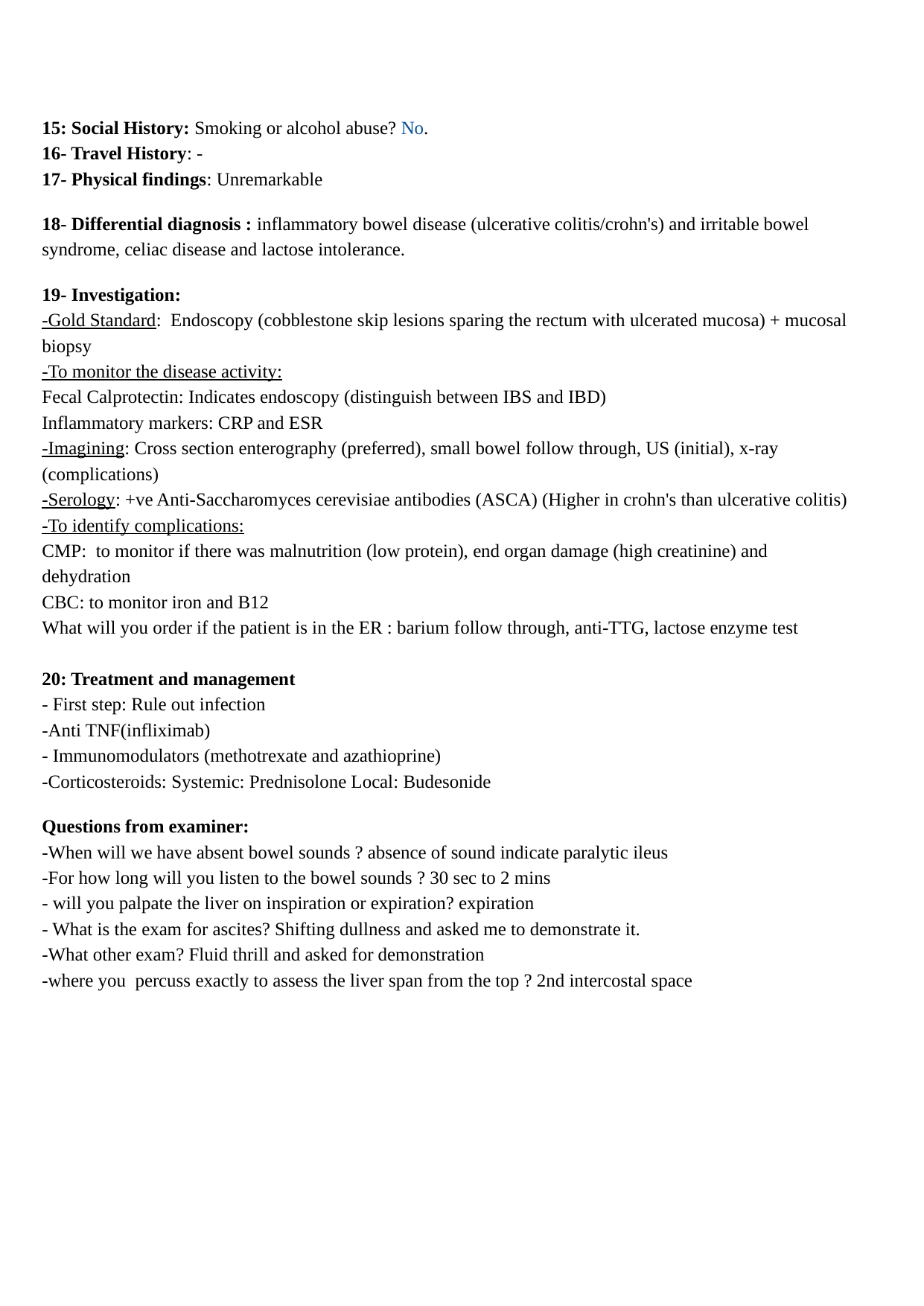

15: Social History: Smoking or alcohol abuse? No.
16- Travel History: -
17- Physical findings: Unremarkable

18- Differential diagnosis : inflammatory bowel disease (ulcerative colitis/crohn's) and irritable bowel syndrome, celiac disease and lactose intolerance.

19- Investigation:
-Gold Standard:  Endoscopy (cobblestone skip lesions sparing the rectum with ulcerated mucosa) + mucosal biopsy
-To monitor the disease activity:
Fecal Calprotectin: Indicates endoscopy (distinguish between IBS and IBD)
Inflammatory markers: CRP and ESR
-Imagining: Cross section enterography (preferred), small bowel follow through, US (initial), x-ray (complications)
-Serology: +ve Anti-Saccharomyces cerevisiae antibodies (ASCA) (Higher in crohn's than ulcerative colitis)
-To identify complications:
CMP:  to monitor if there was malnutrition (low protein), end organ damage (high creatinine) and dehydration
CBC: to monitor iron and B12
What will you order if the patient is in the ER : barium follow through, anti-TTG, lactose enzyme test

20: Treatment and management
- First step: Rule out infection
-Anti TNF(infliximab)
- Immunomodulators (methotrexate and azathioprine)
-Corticosteroids: Systemic: Prednisolone Local: Budesonide

Questions from examiner:
-When will we have absent bowel sounds ? absence of sound indicate paralytic ileus
-For how long will you listen to the bowel sounds ? 30 sec to 2 mins
- will you palpate the liver on inspiration or expiration? expiration
- What is the exam for ascites? Shifting dullness and asked me to demonstrate it.
-What other exam? Fluid thrill and asked for demonstration
-where you  percuss exactly to assess the liver span from the top ? 2nd intercostal space